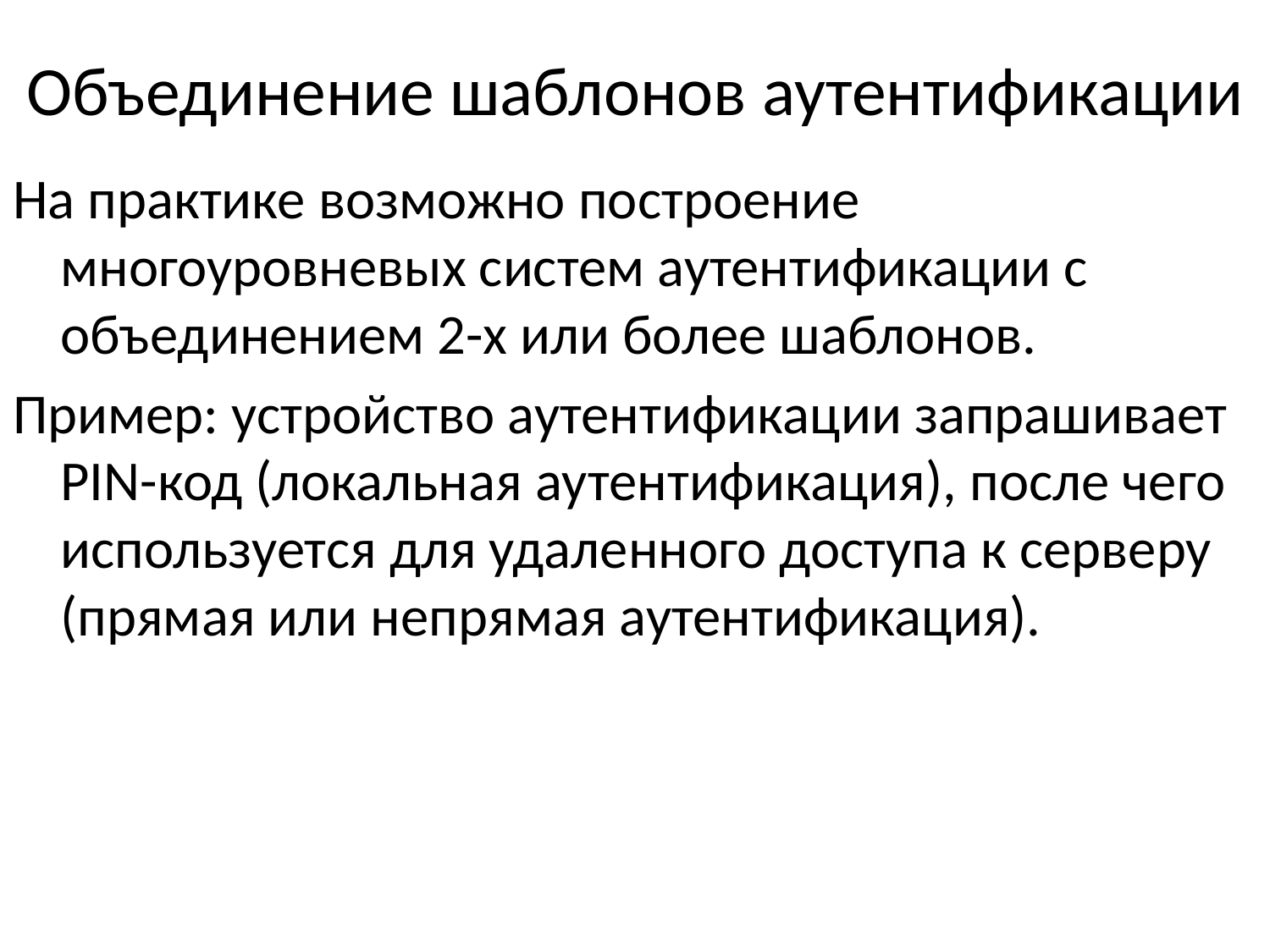

# Объединение шаблонов аутентификации
На практике возможно построение многоуровневых систем аутентификации с объединением 2-х или более шаблонов.
Пример: устройство аутентификации запрашивает PIN-код (локальная аутентификация), после чего используется для удаленного доступа к серверу (прямая или непрямая аутентификация).